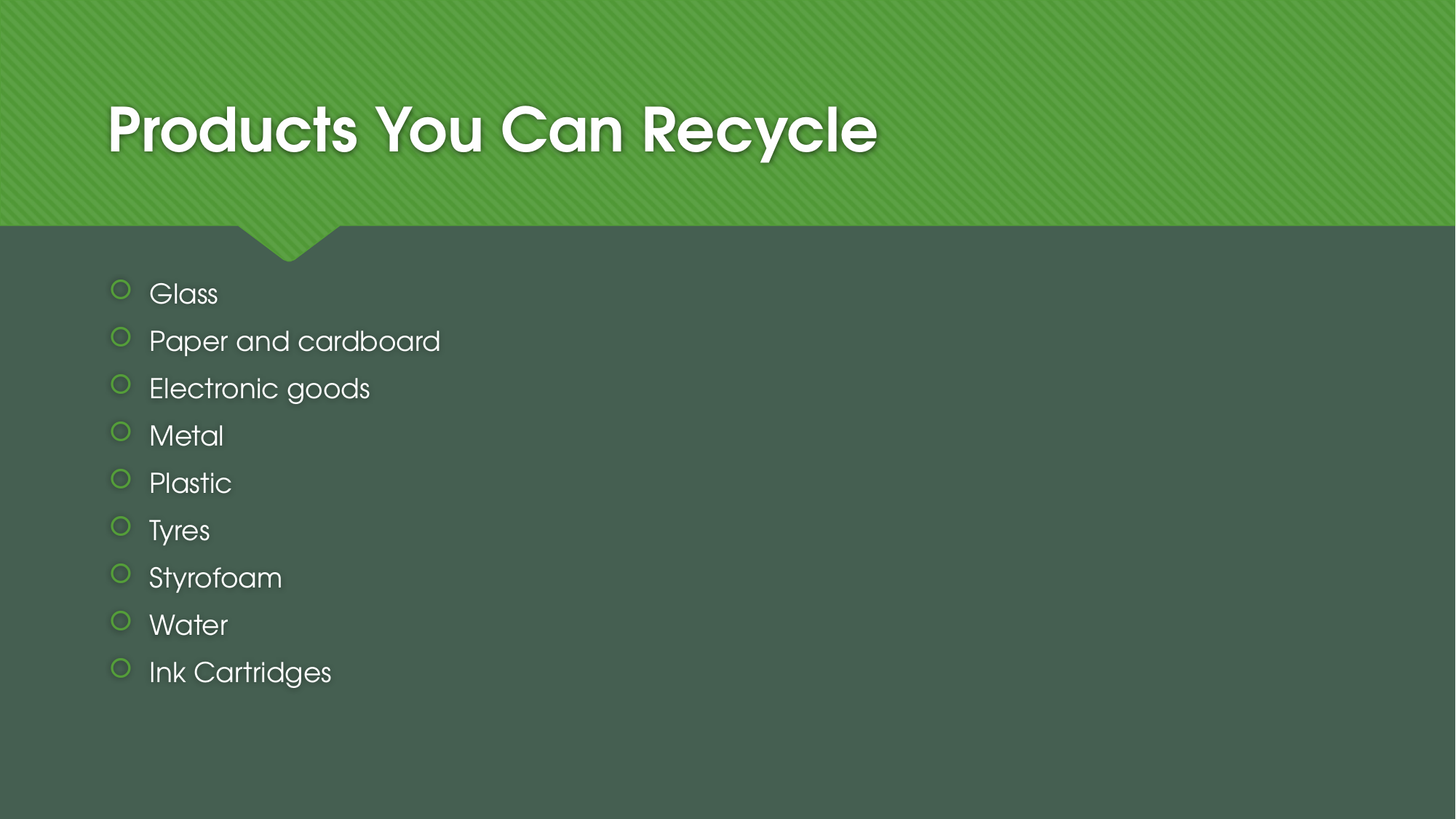

# Products You Can Recycle
Glass
Paper and cardboard
Electronic goods
Metal
Plastic
Tyres
Styrofoam
Water
Ink Cartridges